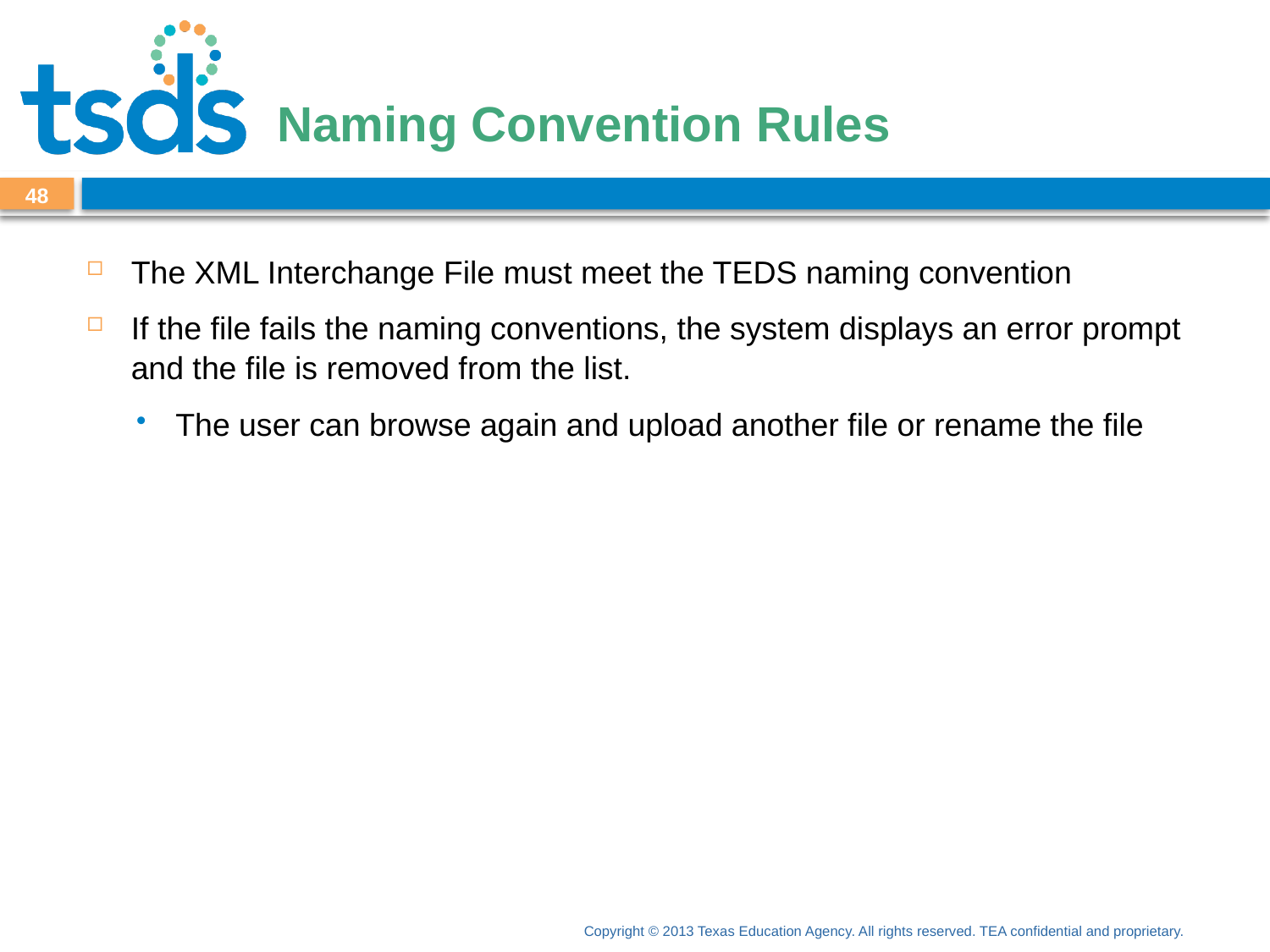

# Naming Convention Rules
48
The XML Interchange File must meet the TEDS naming convention
If the file fails the naming conventions, the system displays an error prompt and the file is removed from the list.
The user can browse again and upload another file or rename the file